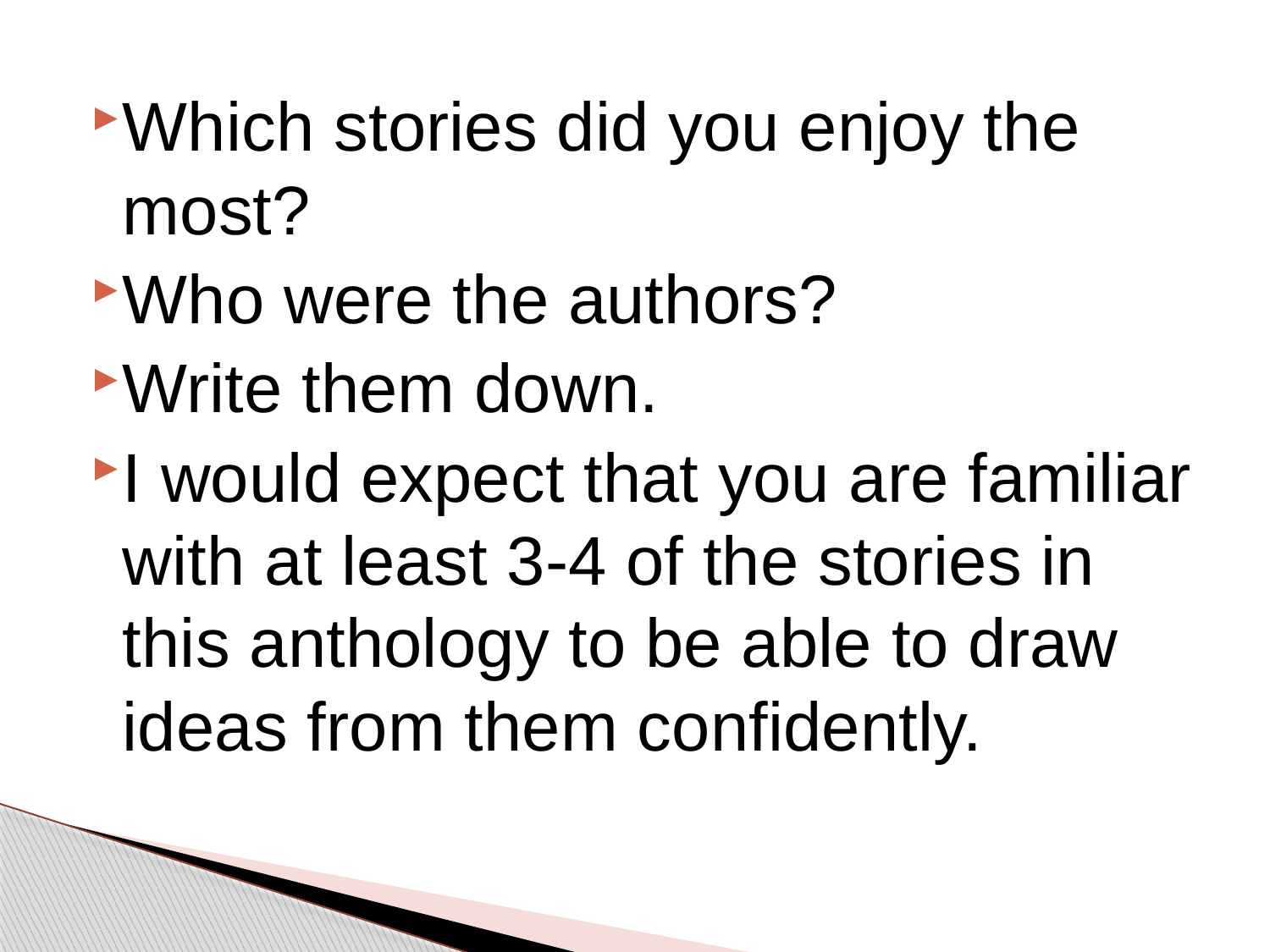

#
Which stories did you enjoy the most?
Who were the authors?
Write them down.
I would expect that you are familiar with at least 3-4 of the stories in this anthology to be able to draw ideas from them confidently.